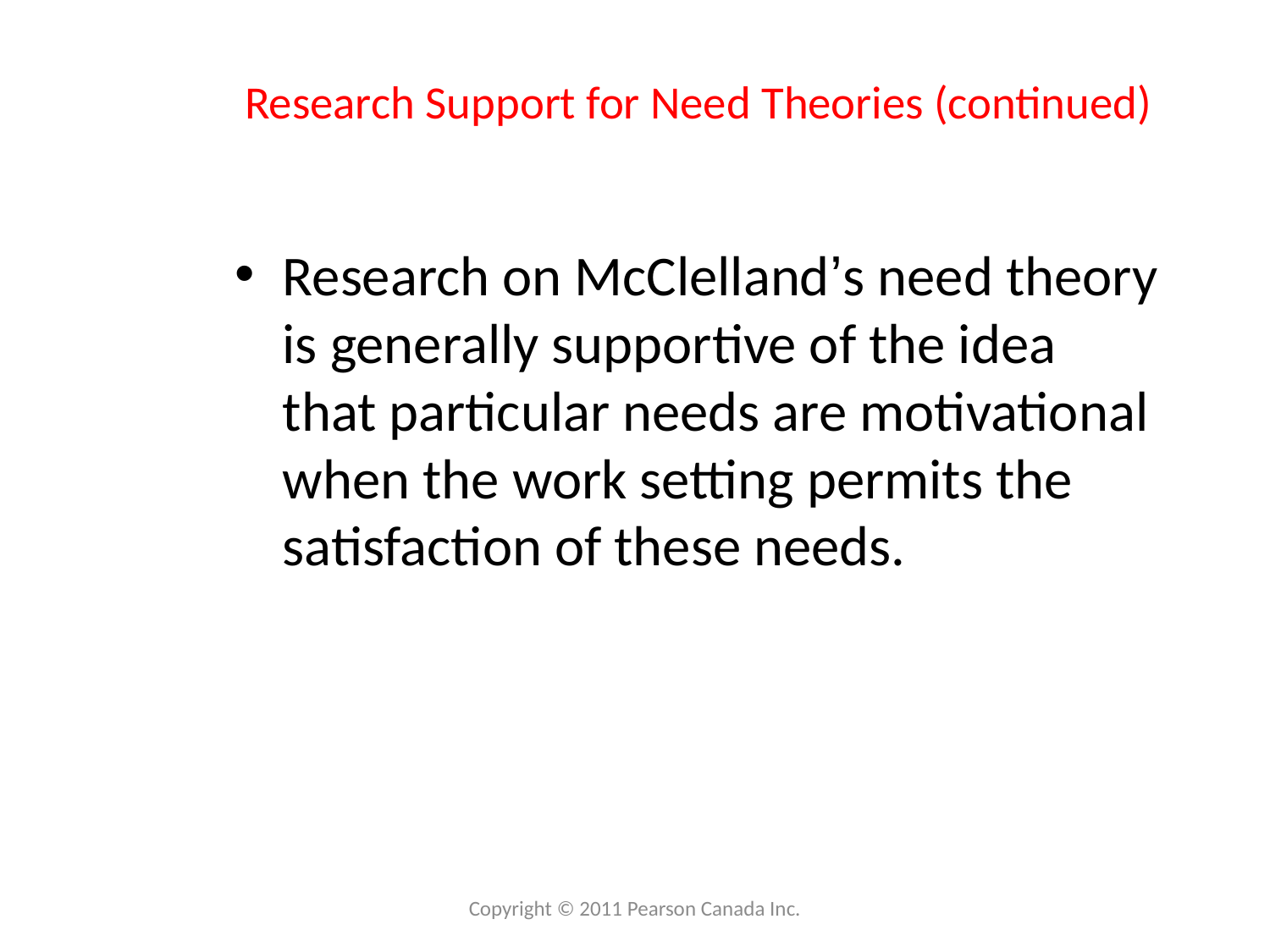

# Research Support for Need Theories (continued)
Research on McClelland’s need theory is generally supportive of the idea that particular needs are motivational when the work setting permits the satisfaction of these needs.

Copyright © 2011 Pearson Canada Inc.